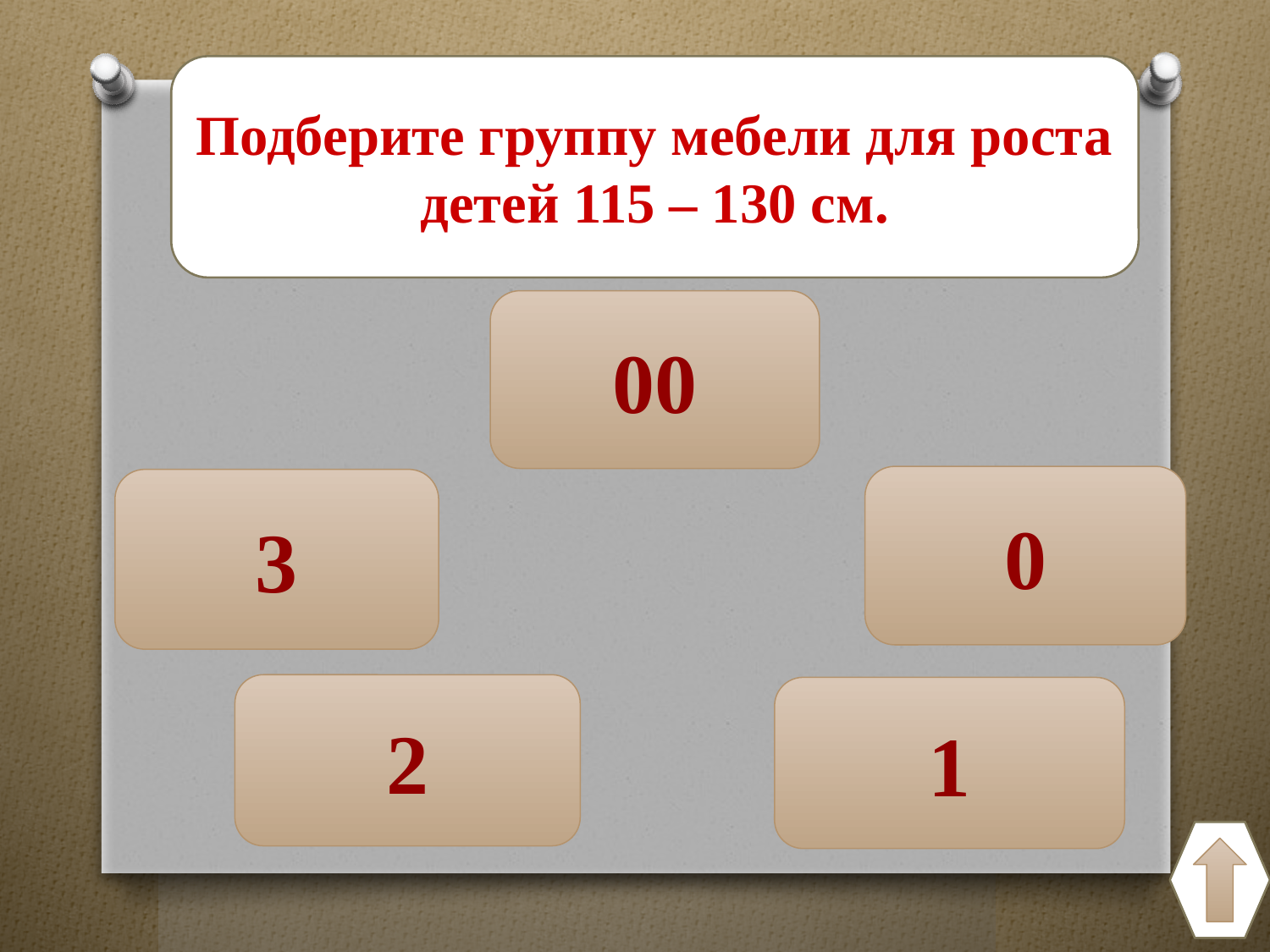

Подберите группу мебели для роста детей 115 – 130 см.
#
00
0
3
2
1